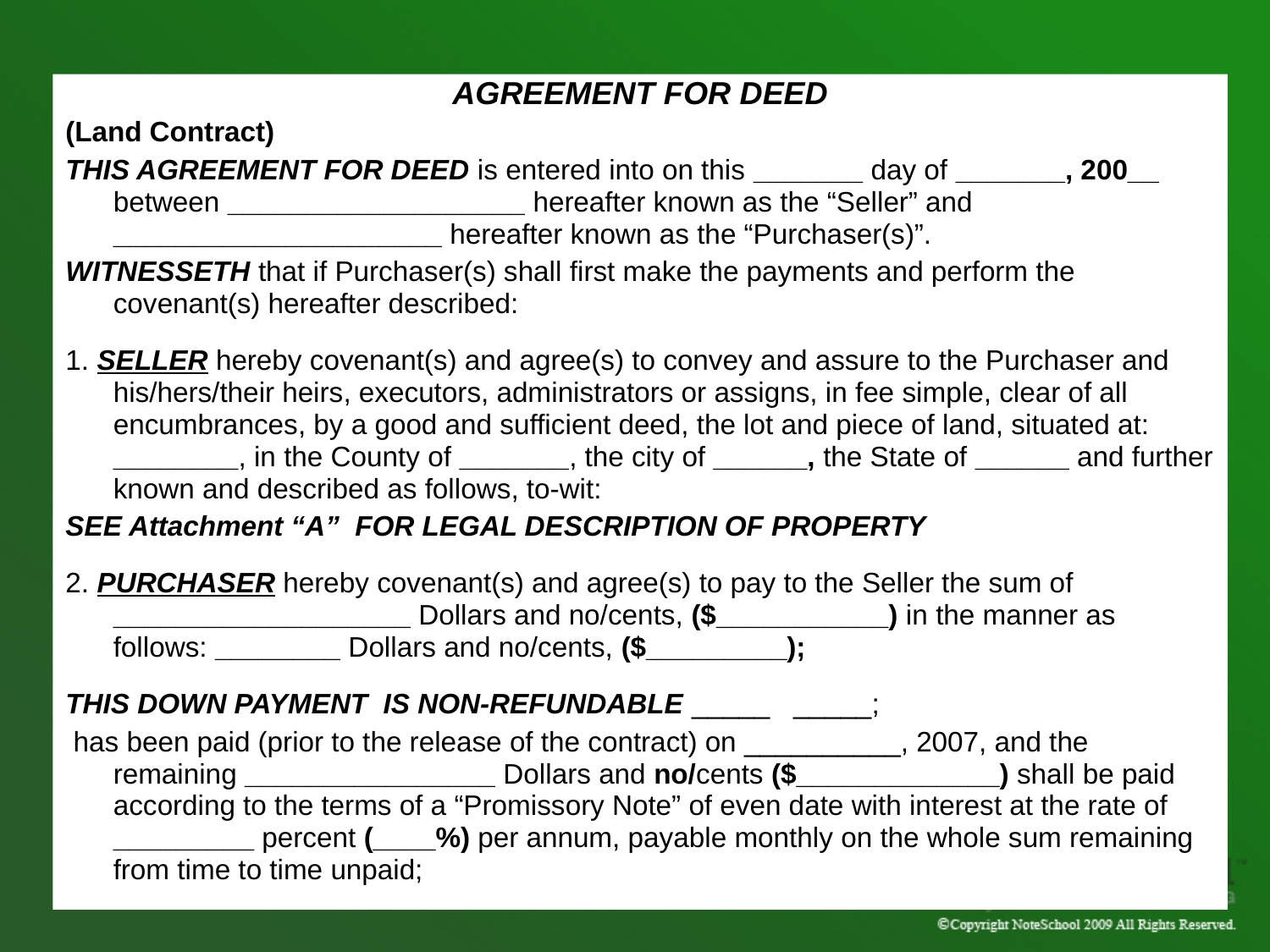

AGREEMENT FOR DEED
(Land Contract)
THIS AGREEMENT FOR DEED is entered into on this _______ day of _______, 200__ between ___________________ hereafter known as the “Seller” and _____________________ hereafter known as the “Purchaser(s)”.
WITNESSETH that if Purchaser(s) shall first make the payments and perform the covenant(s) hereafter described:

1. SELLER hereby covenant(s) and agree(s) to convey and assure to the Purchaser and his/hers/their heirs, executors, administrators or assigns, in fee simple, clear of all encumbrances, by a good and sufficient deed, the lot and piece of land, situated at: ________, in the County of _______, the city of ______, the State of ______ and further known and described as follows, to-wit:
SEE Attachment “A”  FOR LEGAL DESCRIPTION OF PROPERTY

2. PURCHASER hereby covenant(s) and agree(s) to pay to the Seller the sum of  ___________________ Dollars and no/cents, ($___________) in the manner as follows: ________ Dollars and no/cents, ($_________);

THIS DOWN PAYMENT  IS NON-REFUNDABLE _____   _____;
 has been paid (prior to the release of the contract) on __________, 2007, and the remaining ________________ Dollars and no/cents ($_____________) shall be paid according to the terms of a “Promissory Note” of even date with interest at the rate of  _________ percent (____%) per annum, payable monthly on the whole sum remaining from time to time unpaid;